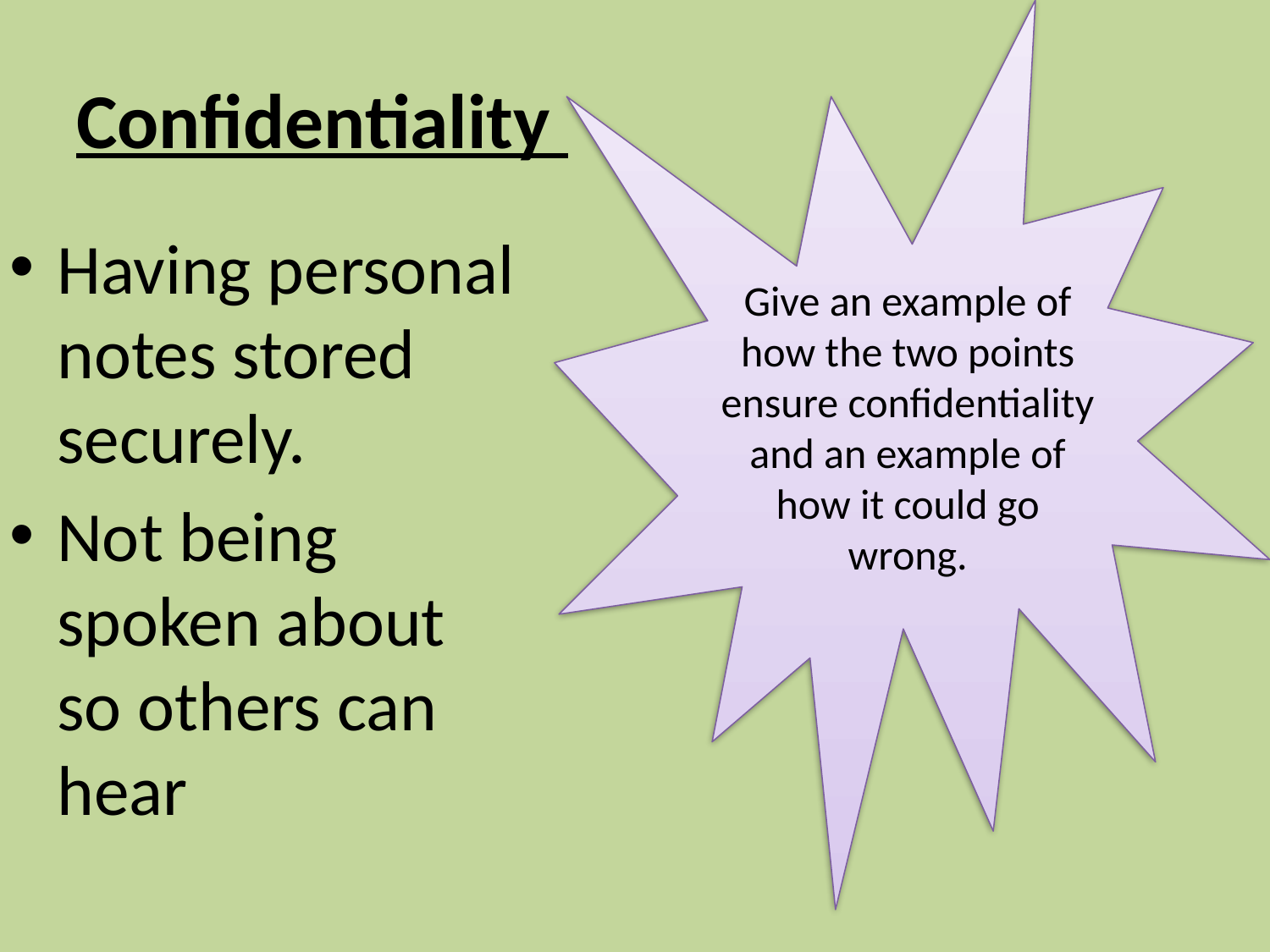

Give an example of how the two points ensure confidentiality and an example of how it could go wrong.
# Confidentiality
Having personal notes stored securely.
Not being spoken about so others can hear